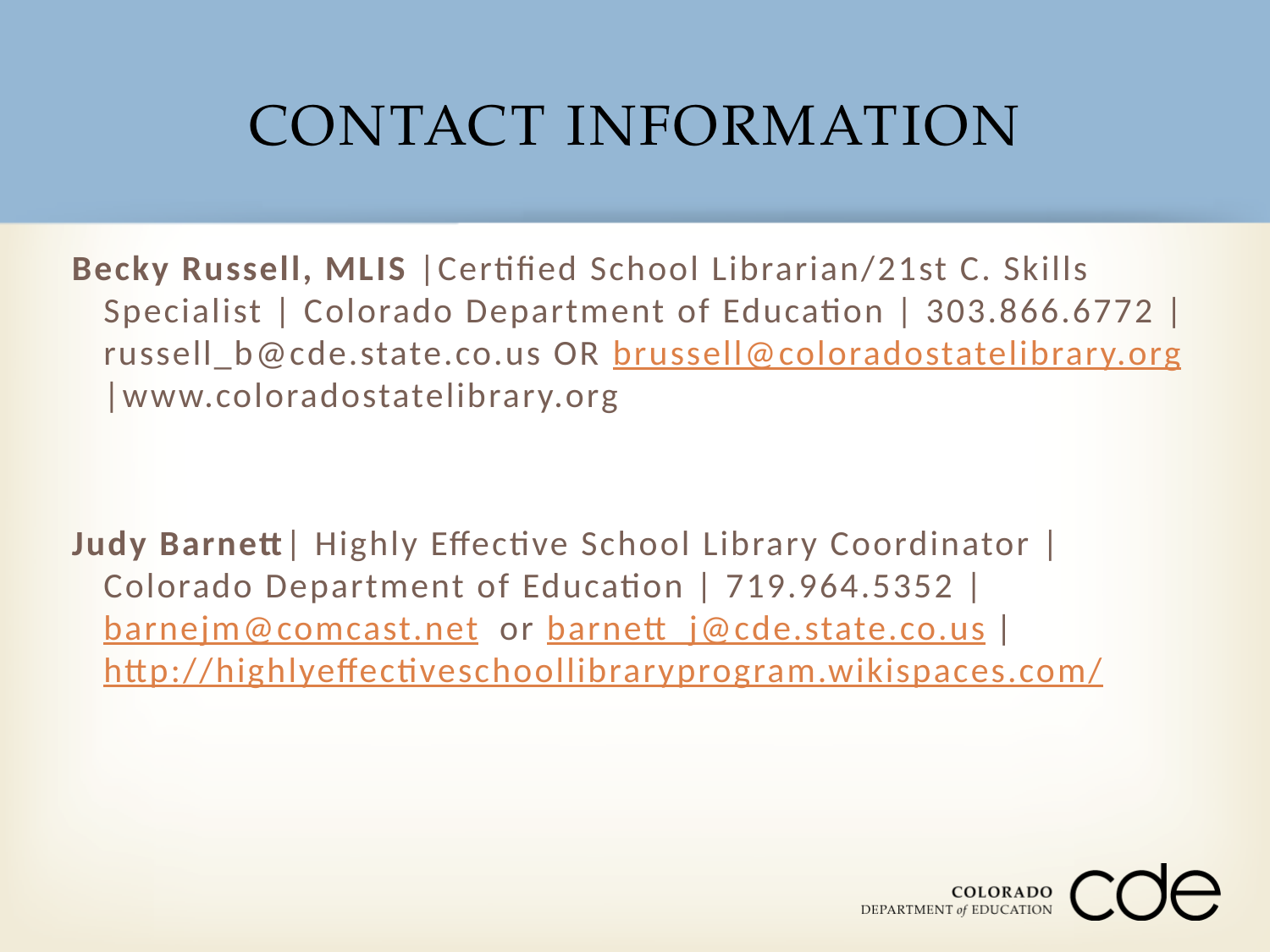

# CONTACT INFORMATION
Becky Russell, MLIS |Certified School Librarian/21st C. Skills Specialist | Colorado Department of Education | 303.866.6772 | russell_b@cde.state.co.us OR brussell@coloradostatelibrary.org |www.coloradostatelibrary.org

Judy Barnett| Highly Effective School Library Coordinator | Colorado Department of Education | 719.964.5352 | barnejm@comcast.net  or barnett_j@cde.state.co.us | http://highlyeffectiveschoollibraryprogram.wikispaces.com/